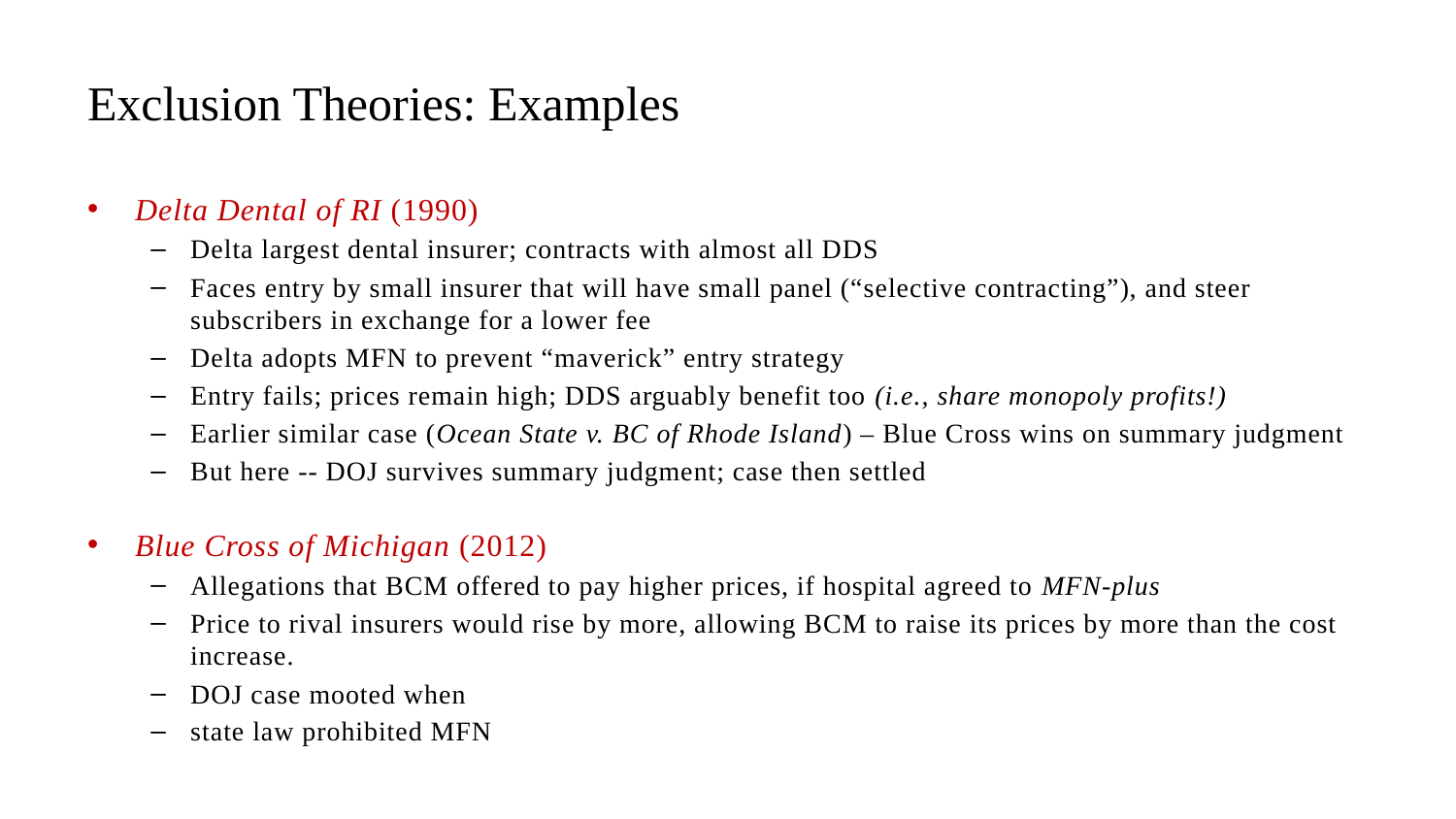

# Exclusion Theories: Examples
Delta Dental of RI (1990)
Delta largest dental insurer; contracts with almost all DDS
Faces entry by small insurer that will have small panel (“selective contracting”), and steer subscribers in exchange for a lower fee
Delta adopts MFN to prevent “maverick” entry strategy
Entry fails; prices remain high; DDS arguably benefit too (i.e., share monopoly profits!)
Earlier similar case (Ocean State v. BC of Rhode Island) – Blue Cross wins on summary judgment
But here -- DOJ survives summary judgment; case then settled
Blue Cross of Michigan (2012)
Allegations that BCM offered to pay higher prices, if hospital agreed to MFN-plus
Price to rival insurers would rise by more, allowing BCM to raise its prices by more than the cost increase.
DOJ case mooted when
state law prohibited MFN